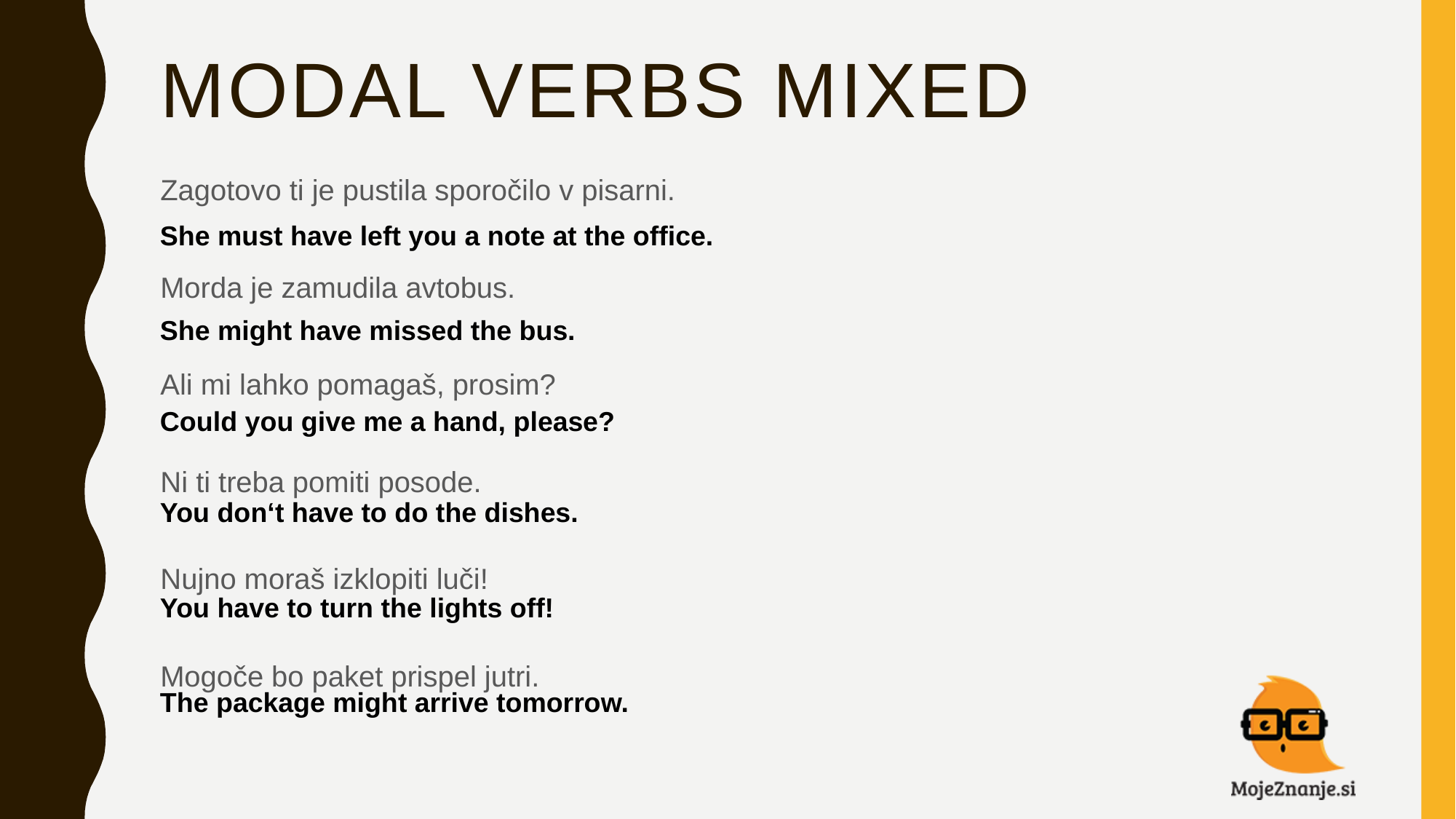

# MODAL VERBS MIXED
Zagotovo ti je pustila sporočilo v pisarni.

Morda je zamudila avtobus.

Ali mi lahko pomagaš, prosim?

Ni ti treba pomiti posode.

Nujno moraš izklopiti luči!

Mogoče bo paket prispel jutri.
She must have left you a note at the office.
She might have missed the bus.
Could you give me a hand, please?
You don‘t have to do the dishes.
You have to turn the lights off!
The package might arrive tomorrow.